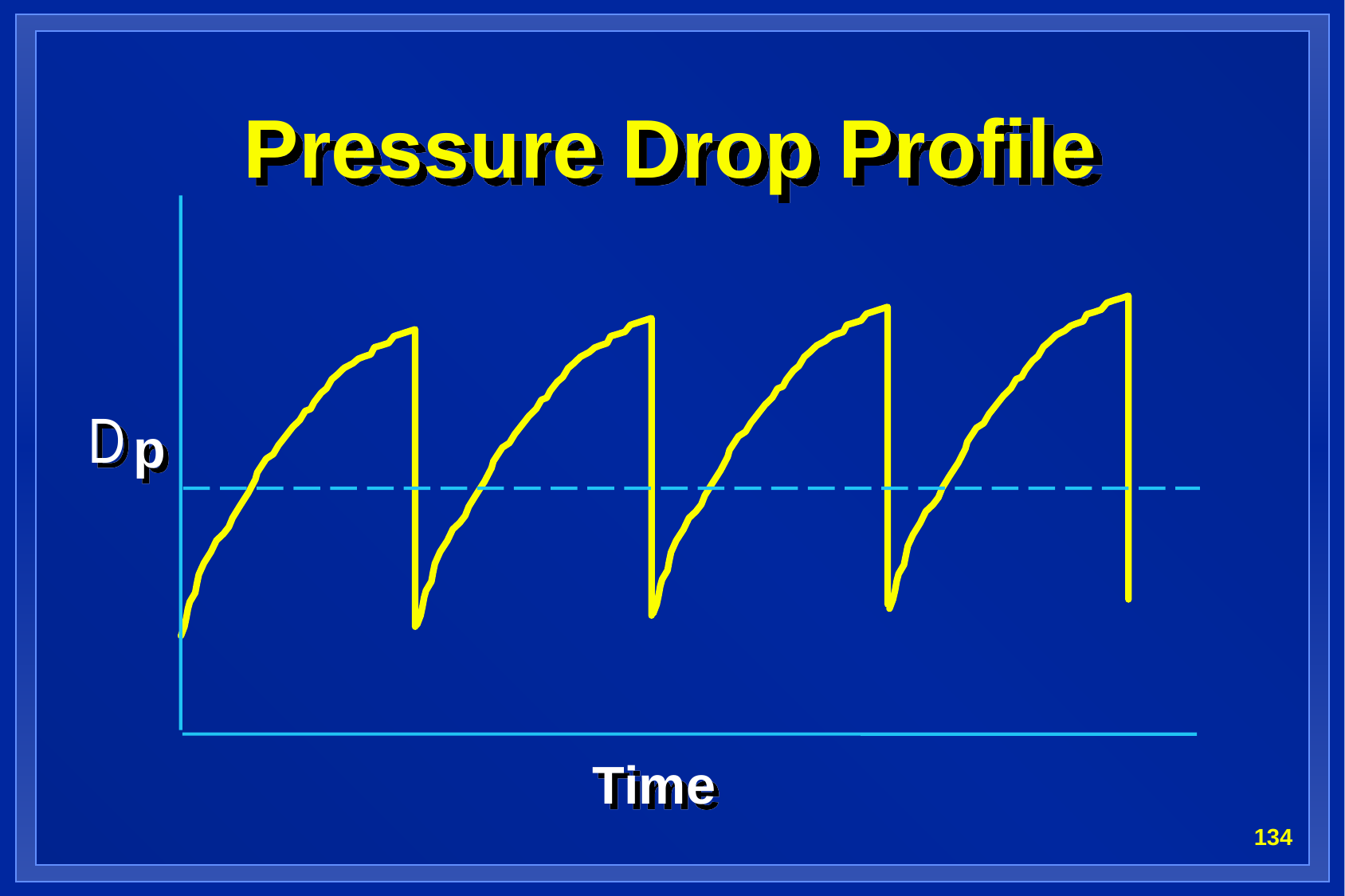

# Pressure Drop Profile

p
Time
134